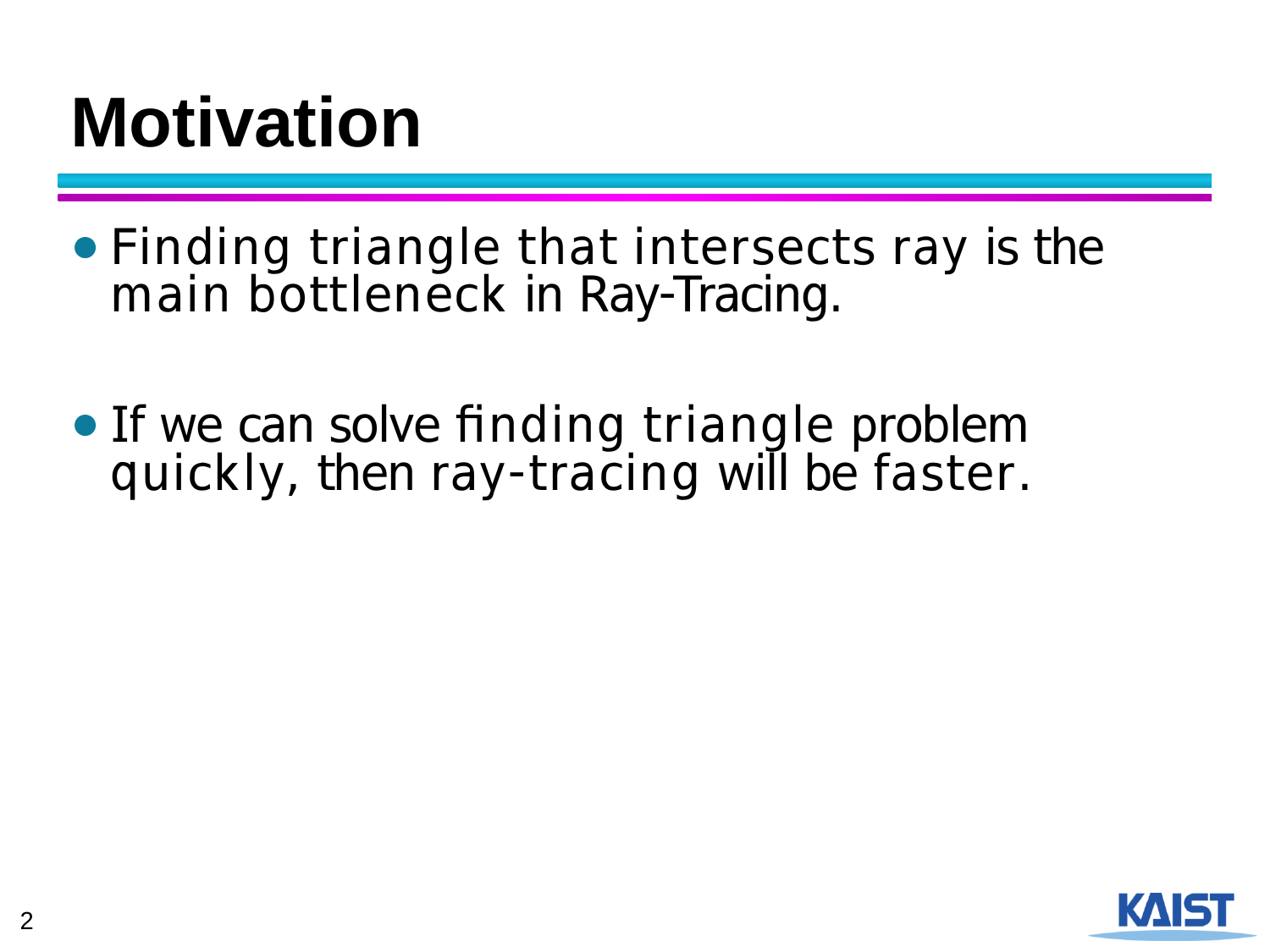

# Motivation
Finding triangle that intersects ray is the main bottleneck in Ray-Tracing.

If we can solve finding triangle problem quickly, then ray-tracing will be faster.